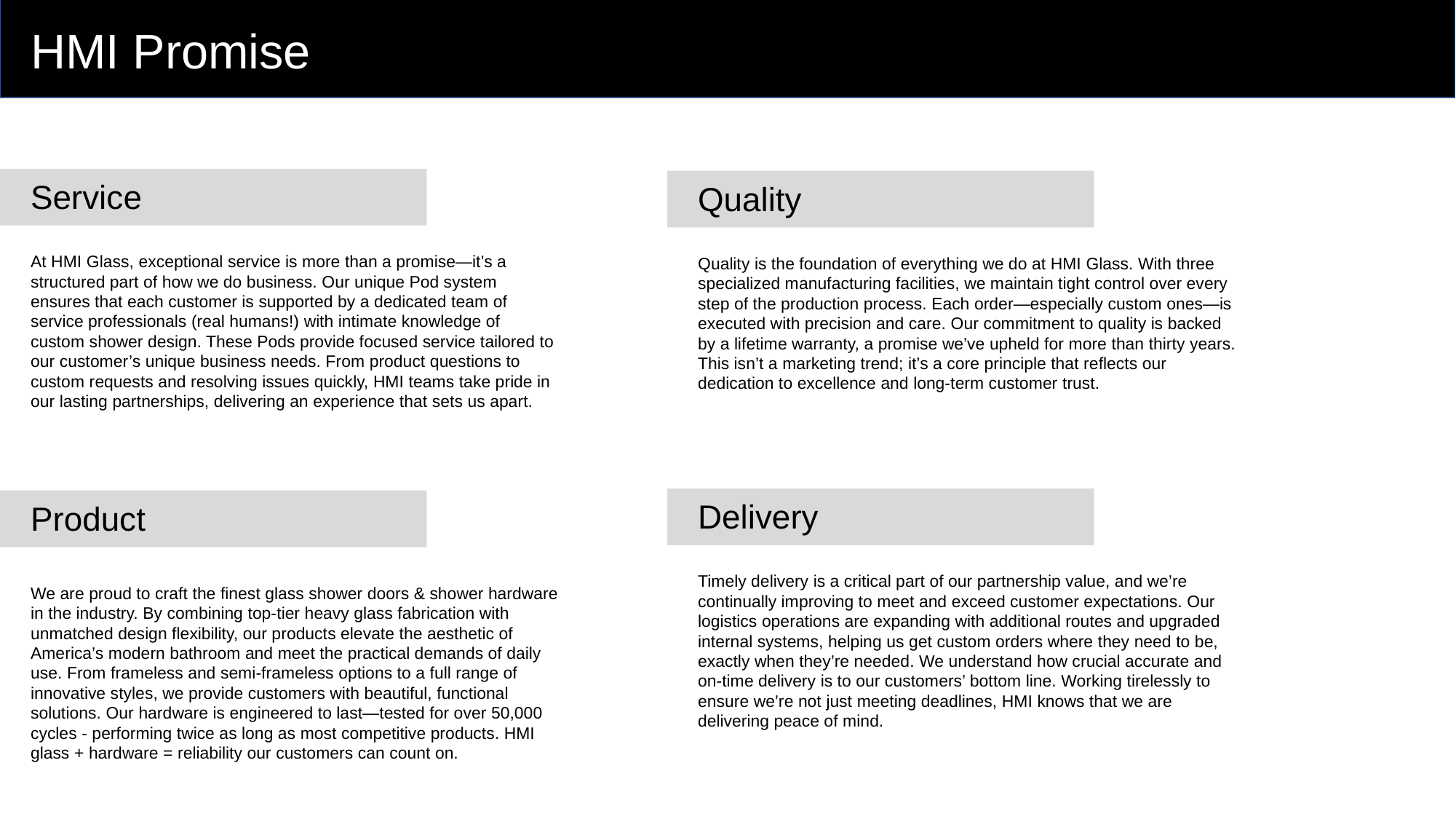

HMI Promise

Service

Quality
At HMI Glass, exceptional service is more than a promise—it’s a structured part of how we do business. Our unique Pod system ensures that each customer is supported by a dedicated team of service professionals (real humans!) with intimate knowledge of custom shower design. These Pods provide focused service tailored to our customer’s unique business needs. From product questions to custom requests and resolving issues quickly, HMI teams take pride in our lasting partnerships, delivering an experience that sets us apart.
Quality is the foundation of everything we do at HMI Glass. With three specialized manufacturing facilities, we maintain tight control over every step of the production process. Each order—especially custom ones—is executed with precision and care. Our commitment to quality is backed by a lifetime warranty, a promise we’ve upheld for more than thirty years. This isn’t a marketing trend; it’s a core principle that reflects our dedication to excellence and long-term customer trust.

Delivery
Product
Timely delivery is a critical part of our partnership value, and we’re continually improving to meet and exceed customer expectations. Our logistics operations are expanding with additional routes and upgraded internal systems, helping us get custom orders where they need to be, exactly when they’re needed. We understand how crucial accurate and on-time delivery is to our customers’ bottom line. Working tirelessly to ensure we’re not just meeting deadlines, HMI knows that we are delivering peace of mind.
We are proud to craft the finest glass shower doors & shower hardware in the industry. By combining top-tier heavy glass fabrication with unmatched design flexibility, our products elevate the aesthetic of America’s modern bathroom and meet the practical demands of daily use. From frameless and semi-frameless options to a full range of innovative styles, we provide customers with beautiful, functional solutions. Our hardware is engineered to last—tested for over 50,000 cycles - performing twice as long as most competitive products. HMI glass + hardware = reliability our customers can count on.